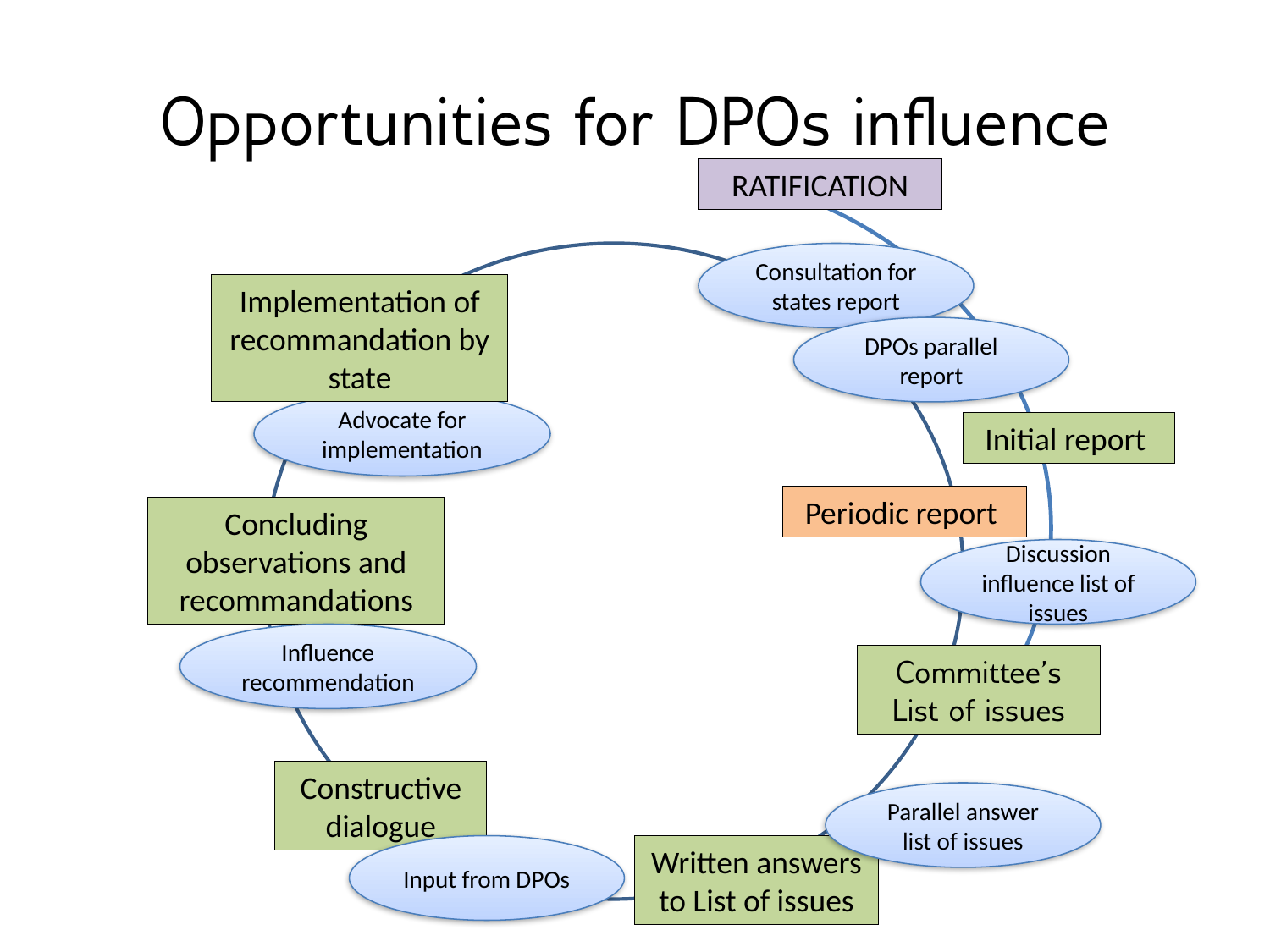

# Opportunities for DPOs influence
RATIFICATION

Consultation for states report
Implementation of recommandation by state
DPOs parallel report
Advocate for implementation
Initial report
Periodic report
Concluding observations and recommandations
Discussion influence list of issues
Influence recommendation
Committee’s List of issues
Constructive dialogue
Parallel answer list of issues
Input from DPOs
Written answers to List of issues